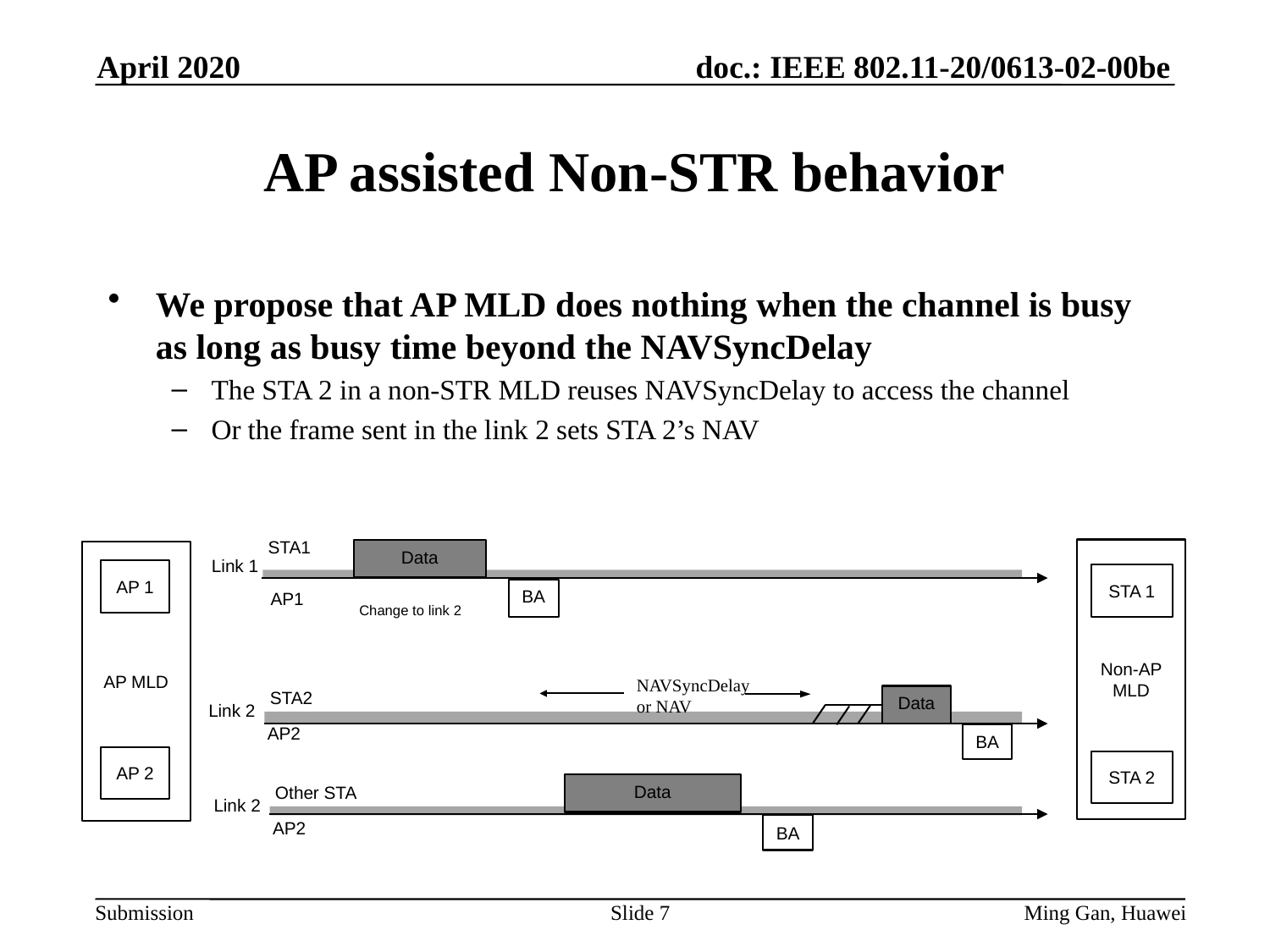

April 2020
# AP assisted Non-STR behavior
We propose that AP MLD does nothing when the channel is busy as long as busy time beyond the NAVSyncDelay
The STA 2 in a non-STR MLD reuses NAVSyncDelay to access the channel
Or the frame sent in the link 2 sets STA 2’s NAV

STA1
Non-AP MLD
Data
AP MLD
Link 1
AP 1
STA 1

BA
AP1
Change to link 2
NAVSyncDelay or NAV
STA2
Data
Link 2

AP2
BA
AP 2
STA 2
Data
Other STA
Link 2

AP2
BA
Slide 7
Ming Gan, Huawei